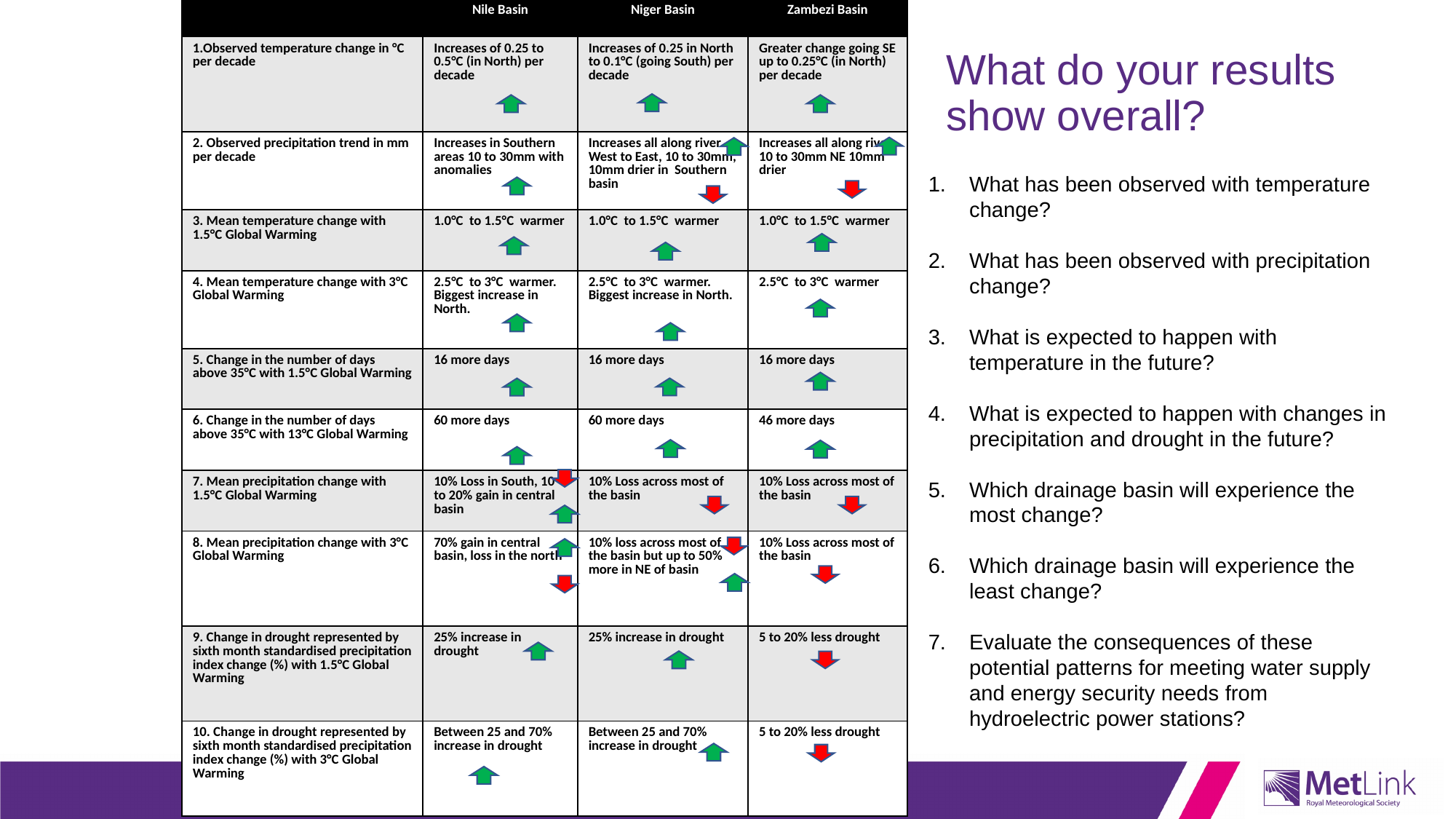

|  | Nile Basin | Niger Basin | Zambezi Basin |
| --- | --- | --- | --- |
| 1.Observed temperature change in °C per decade | Increases of 0.25 to 0.5°C (in North) per decade | Increases of 0.25 in North to 0.1°C (going South) per decade | Greater change going SE up to 0.25°C (in North) per decade |
| 2. Observed precipitation trend in mm per decade | Increases in Southern areas 10 to 30mm with anomalies | Increases all along river West to East, 10 to 30mm, 10mm drier in Southern basin | Increases all along river, 10 to 30mm NE 10mm drier |
| 3. Mean temperature change with 1.5°C Global Warming | 1.0°C to 1.5°C warmer | 1.0°C to 1.5°C warmer | 1.0°C to 1.5°C warmer |
| 4. Mean temperature change with 3°C Global Warming | 2.5°C to 3°C warmer. Biggest increase in North. | 2.5°C to 3°C warmer. Biggest increase in North. | 2.5°C to 3°C warmer |
| 5. Change in the number of days above 35°C with 1.5°C Global Warming | 16 more days | 16 more days | 16 more days |
| 6. Change in the number of days above 35°C with 13°C Global Warming | 60 more days | 60 more days | 46 more days |
| 7. Mean precipitation change with 1.5°C Global Warming | 10% Loss in South, 10 to 20% gain in central basin | 10% Loss across most of the basin | 10% Loss across most of the basin |
| 8. Mean precipitation change with 3°C Global Warming | 70% gain in central basin, loss in the north | 10% loss across most of the basin but up to 50% more in NE of basin | 10% Loss across most of the basin |
| 9. Change in drought represented by sixth month standardised precipitation index change (%) with 1.5°C Global Warming | 25% increase in drought | 25% increase in drought | 5 to 20% less drought |
| 10. Change in drought represented by sixth month standardised precipitation index change (%) with 3°C Global Warming | Between 25 and 70% increase in drought | Between 25 and 70% increase in drought | 5 to 20% less drought |
# What do your results show overall?

What has been observed with temperature change?
What has been observed with precipitation change?
What is expected to happen with temperature in the future?
What is expected to happen with changes in precipitation and drought in the future?
Which drainage basin will experience the most change?
Which drainage basin will experience the least change?
Evaluate the consequences of these potential patterns for meeting water supply and energy security needs from hydroelectric power stations?